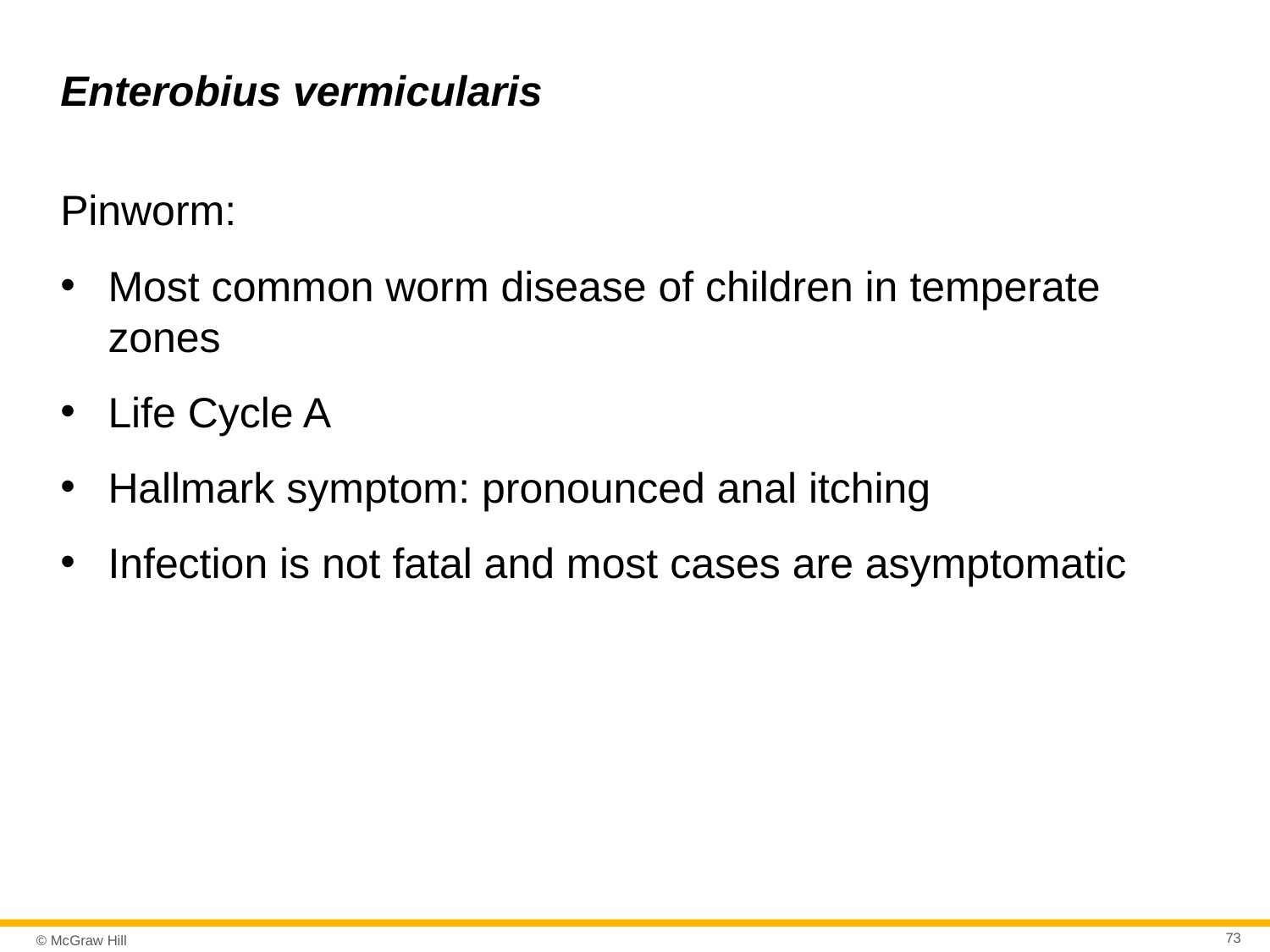

# Enterobius vermicularis
Pinworm:
Most common worm disease of children in temperate zones
Life Cycle A
Hallmark symptom: pronounced anal itching
Infection is not fatal and most cases are asymptomatic